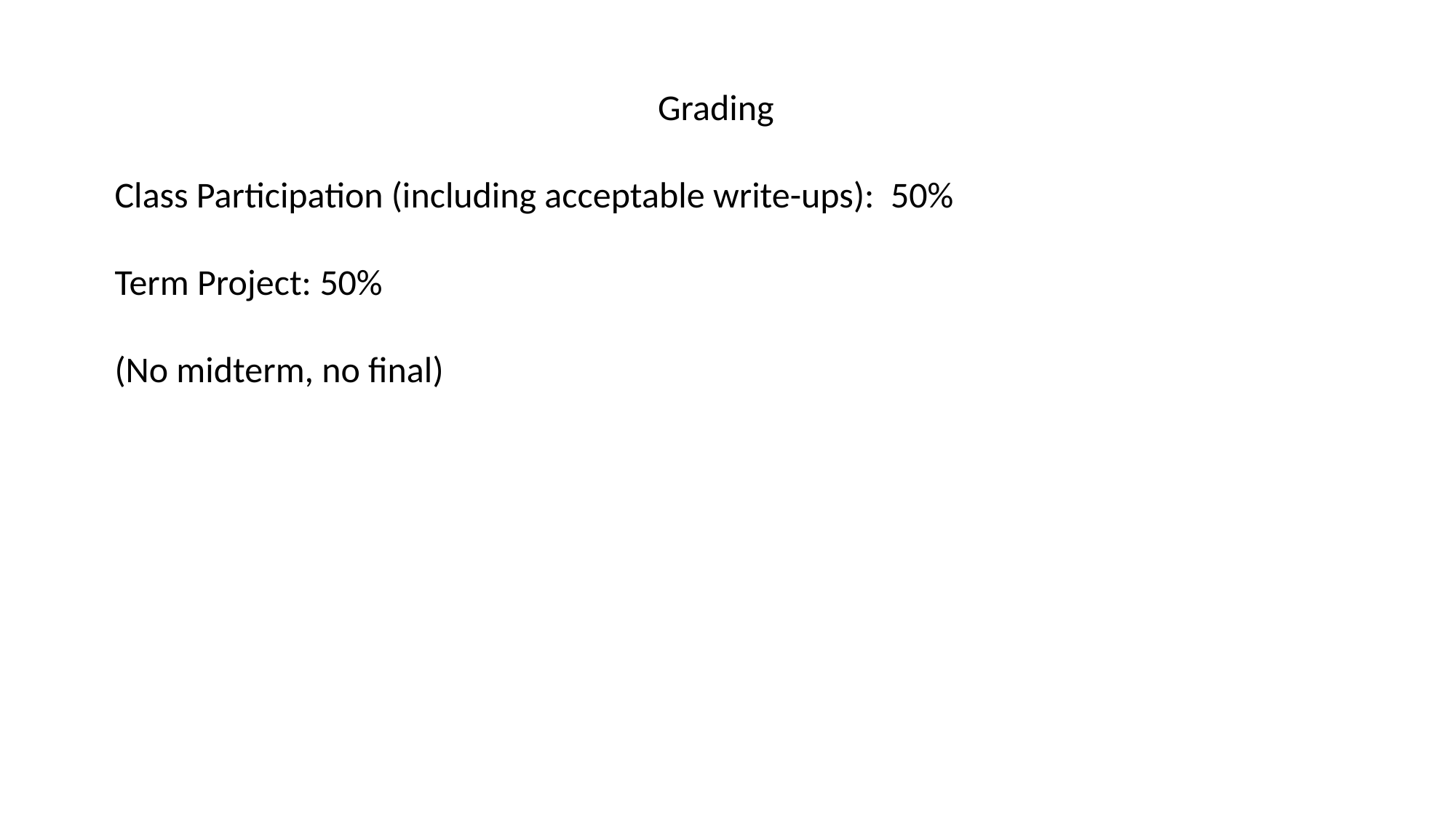

Grading

Class Participation (including acceptable write-ups):  50%

Term Project: 50%

(No midterm, no final)